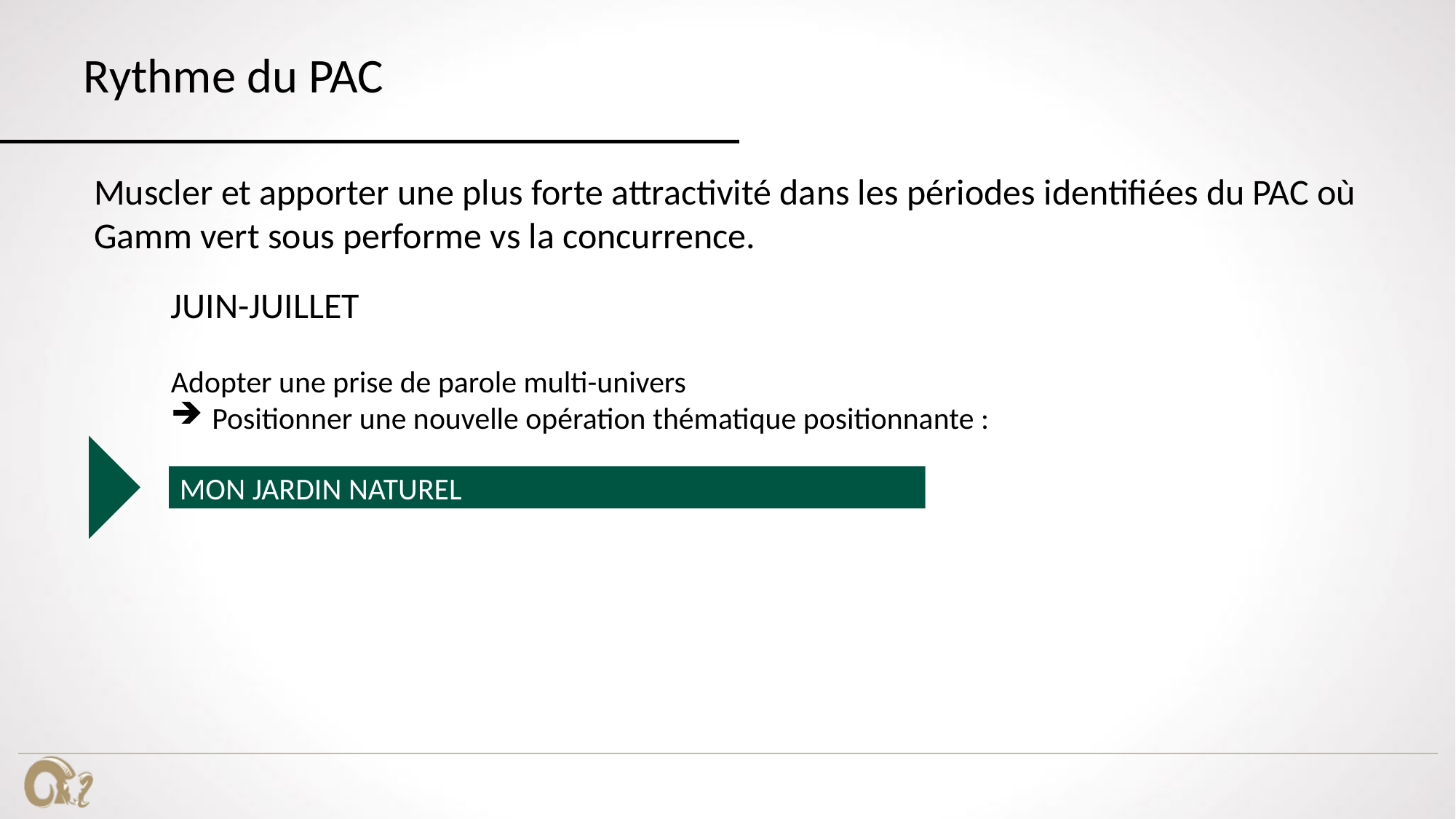

# Rythme du PAC
Muscler et apporter une plus forte attractivité dans les périodes identifiées du PAC où Gamm vert sous performe vs la concurrence.
JUIN-JUILLET
Adopter une prise de parole multi-univers
Positionner une nouvelle opération thématique positionnante :

MON JARDIN NATUREL